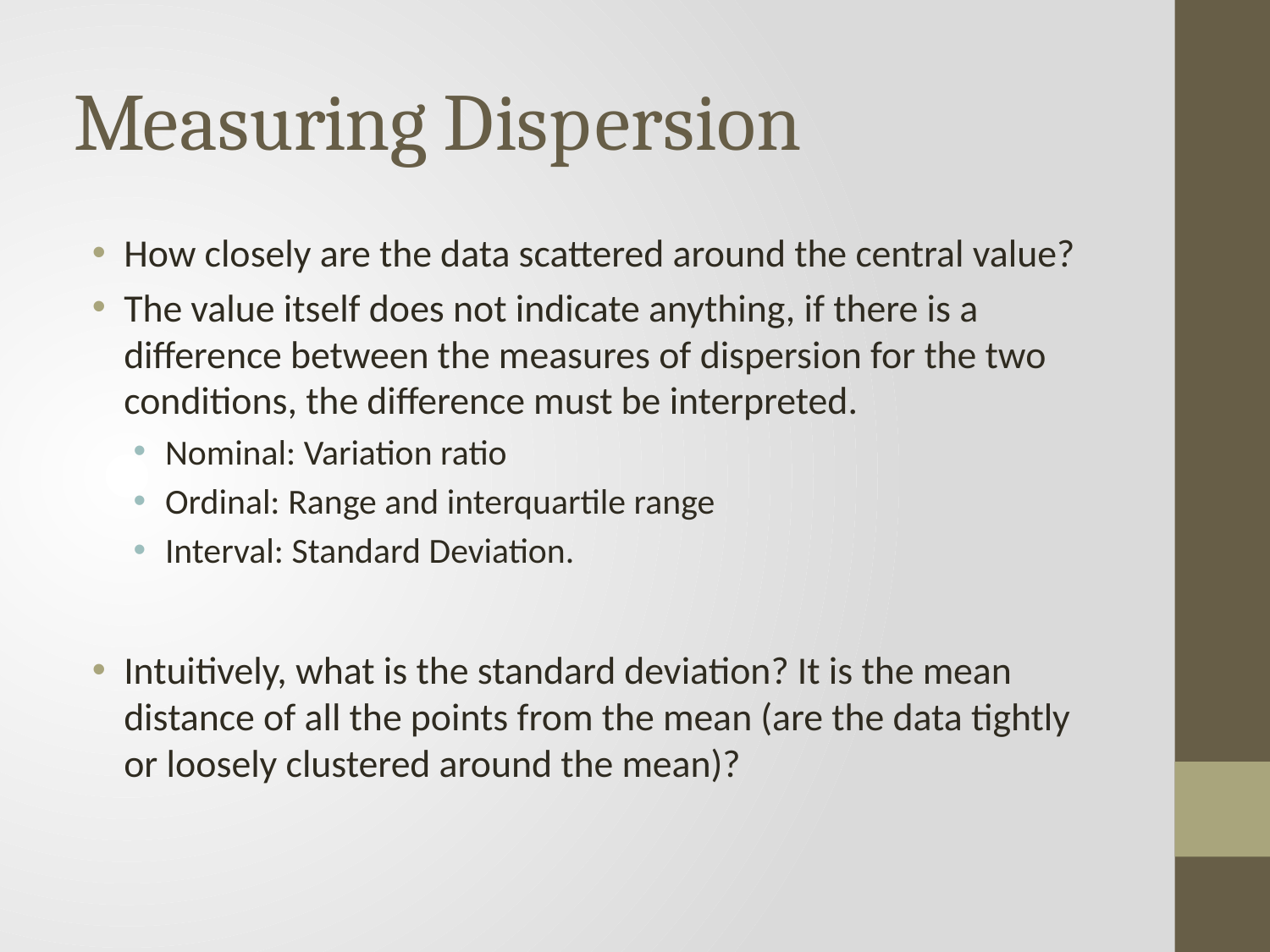

# Measuring Dispersion
How closely are the data scattered around the central value?
The value itself does not indicate anything, if there is a difference between the measures of dispersion for the two conditions, the difference must be interpreted.
Nominal: Variation ratio
Ordinal: Range and interquartile range
Interval: Standard Deviation.

Intuitively, what is the standard deviation? It is the mean distance of all the points from the mean (are the data tightly or loosely clustered around the mean)?